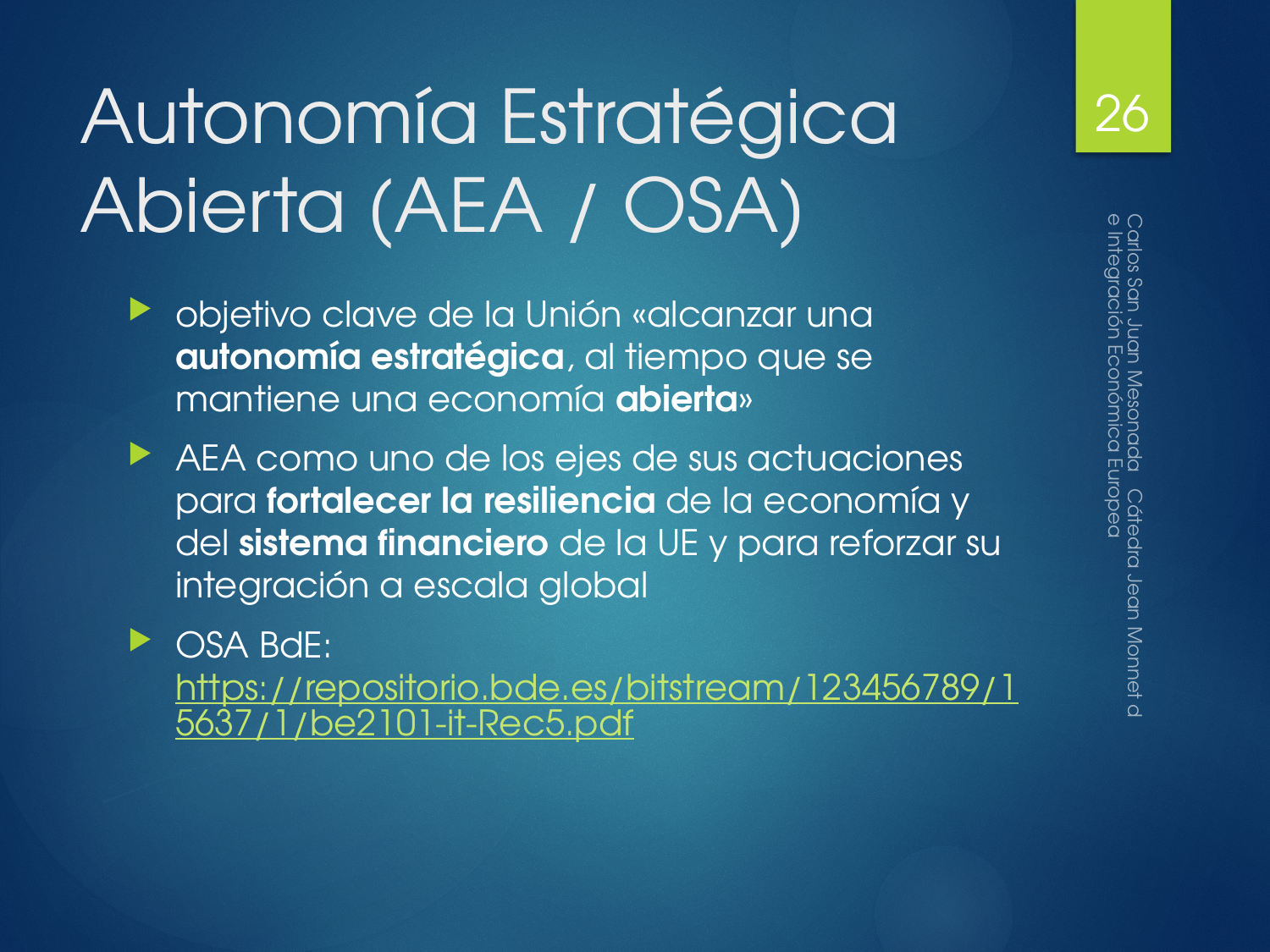

26
# Autonomía Estratégica Abierta (AEA / OSA)
objetivo clave de la Unión «alcanzar una autonomía estratégica, al tiempo que se mantiene una economía abierta»
AEA como uno de los ejes de sus actuaciones para fortalecer la resiliencia de la economía y del sistema financiero de la UE y para reforzar su integración a escala global
OSA BdE: https://repositorio.bde.es/bitstream/123456789/15637/1/be2101-it-Rec5.pdf

Carlos San Juan Mesonada   Cátedra Jean Monnet de Integración Económica Europea